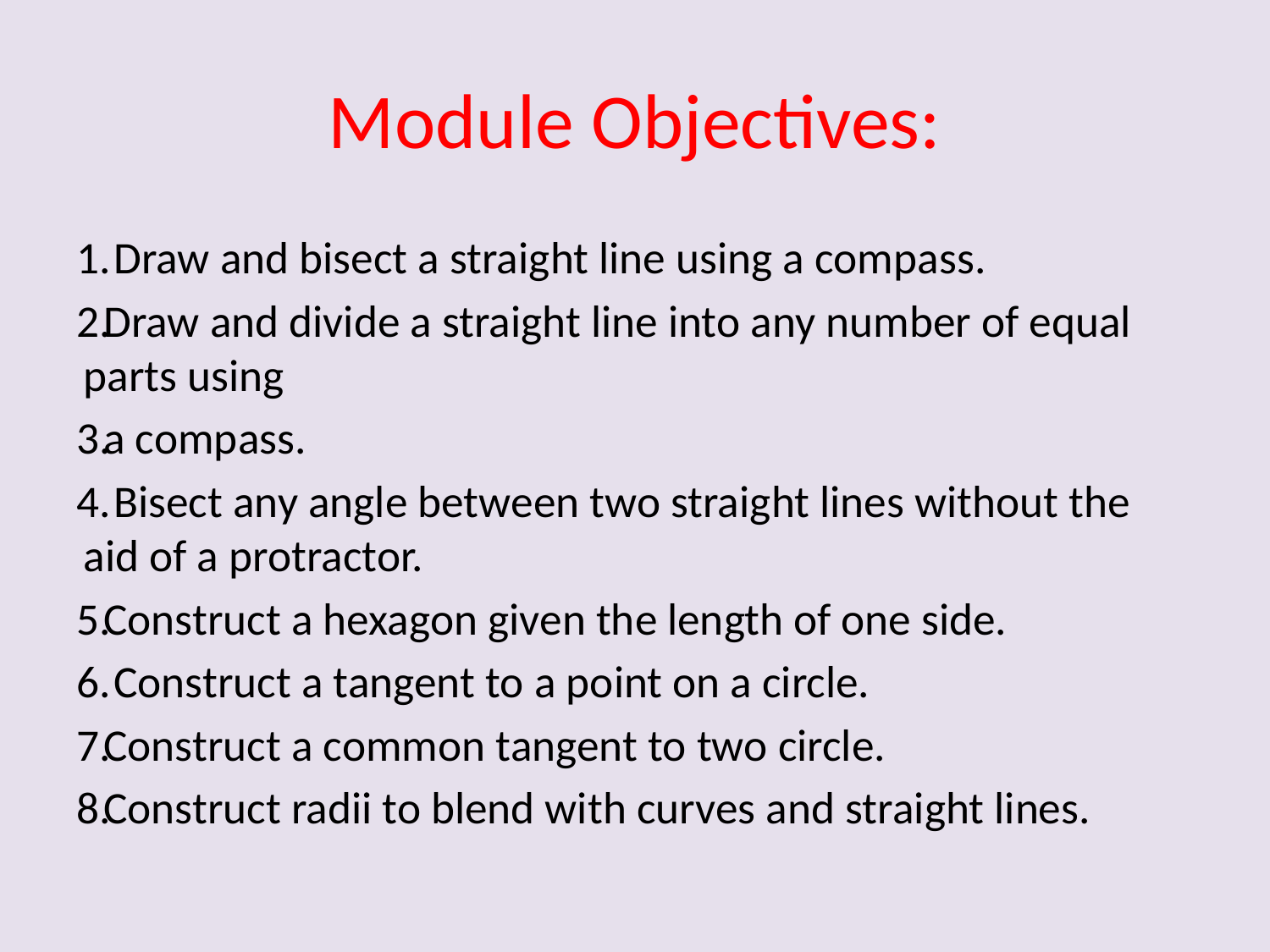

# Module Objectives:
 Draw and bisect a straight line using a compass.
Draw and divide a straight line into any number of equal parts using
a compass.
 Bisect any angle between two straight lines without the aid of a protractor.
Construct a hexagon given the length of one side.
 Construct a tangent to a point on a circle.
Construct a common tangent to two circle.
Construct radii to blend with curves and straight lines.